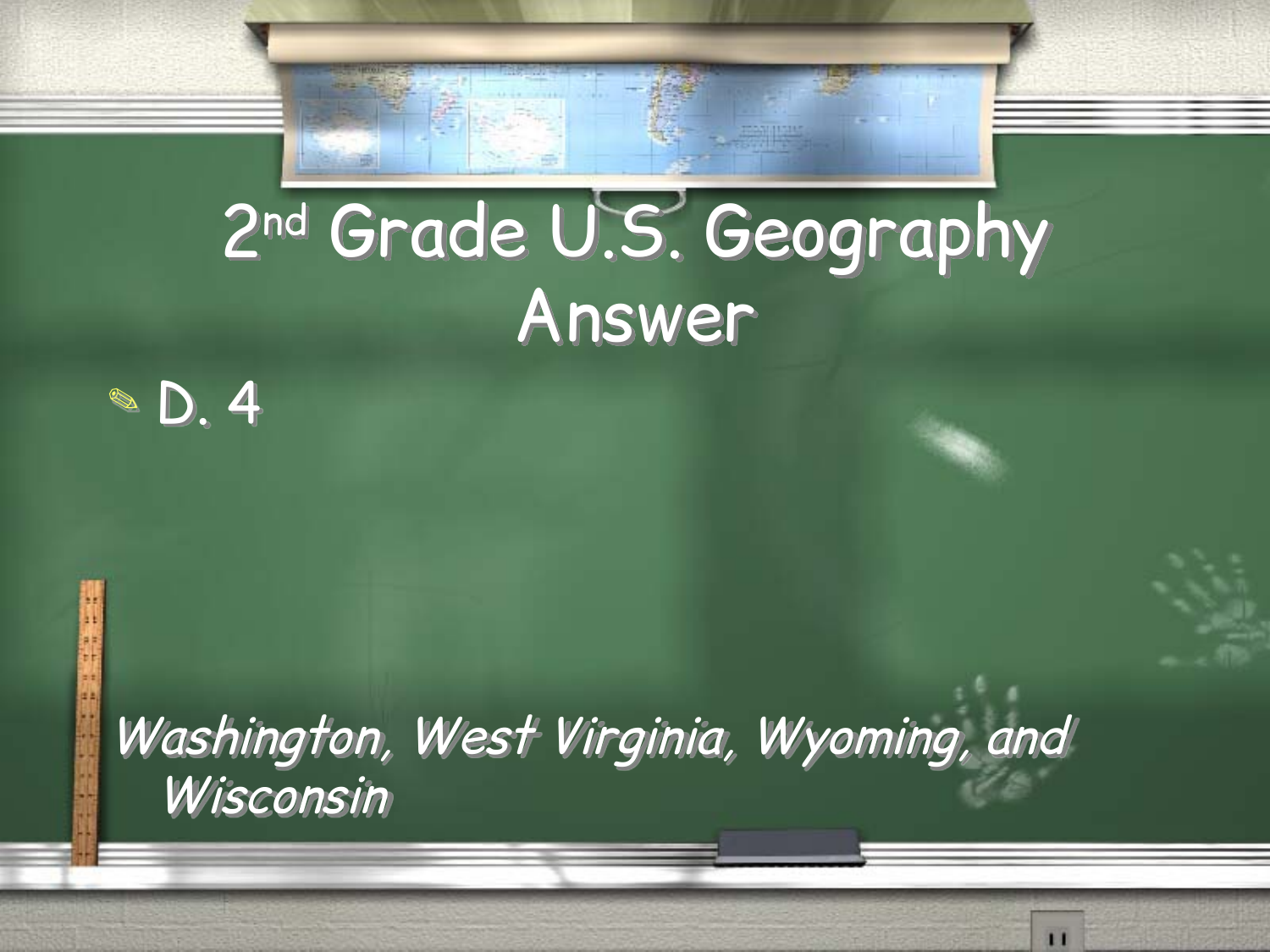

# 2nd Grade U.S. Geography Answer
D. 4

Washington, West Virginia, Wyoming, and Wisconsin